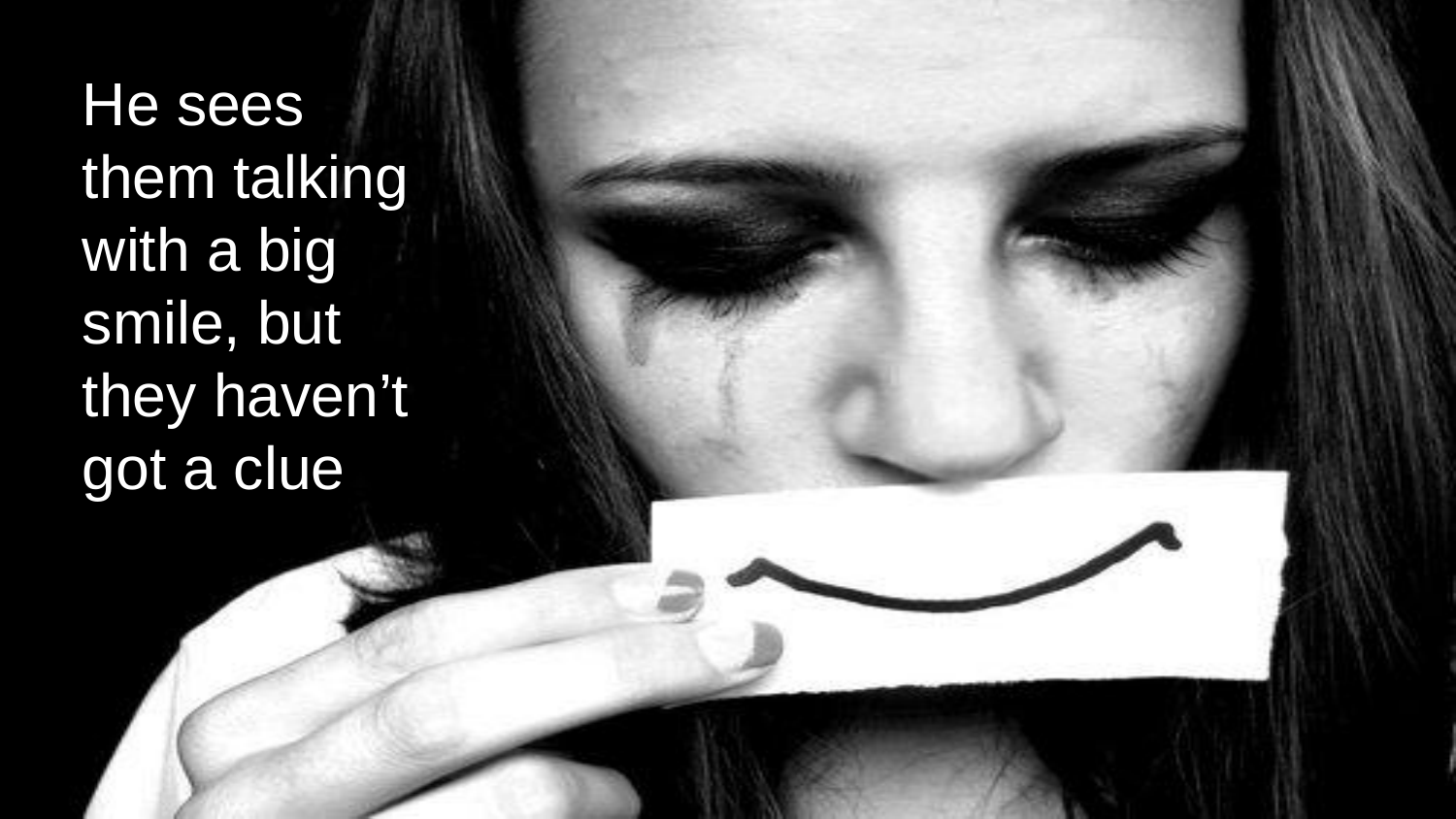

He sees them talking with a big smile, but they haven’t got a clue